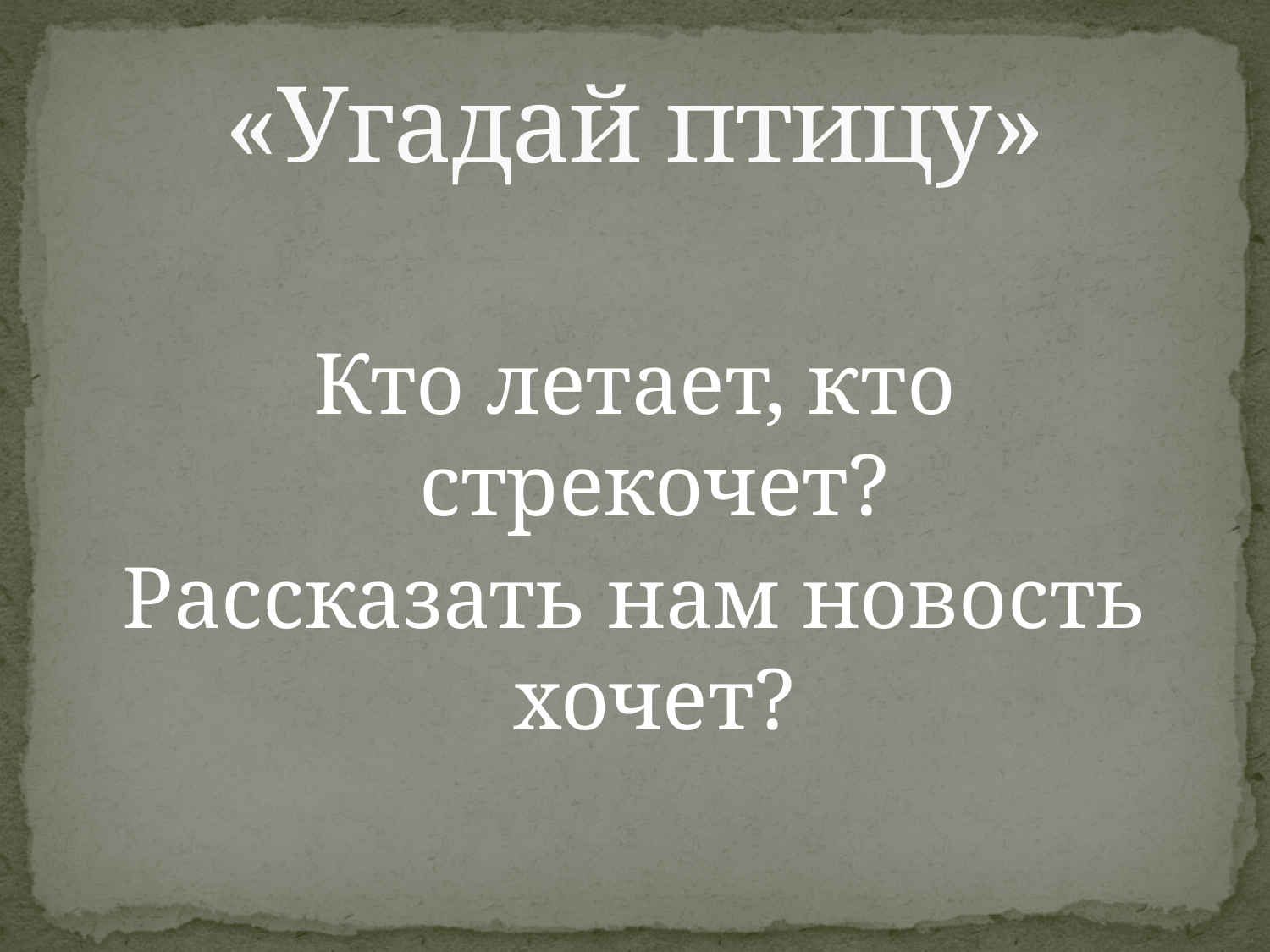

# «Угадай птицу»

Кто летает, кто стрекочет?
Рассказать нам новость хочет?